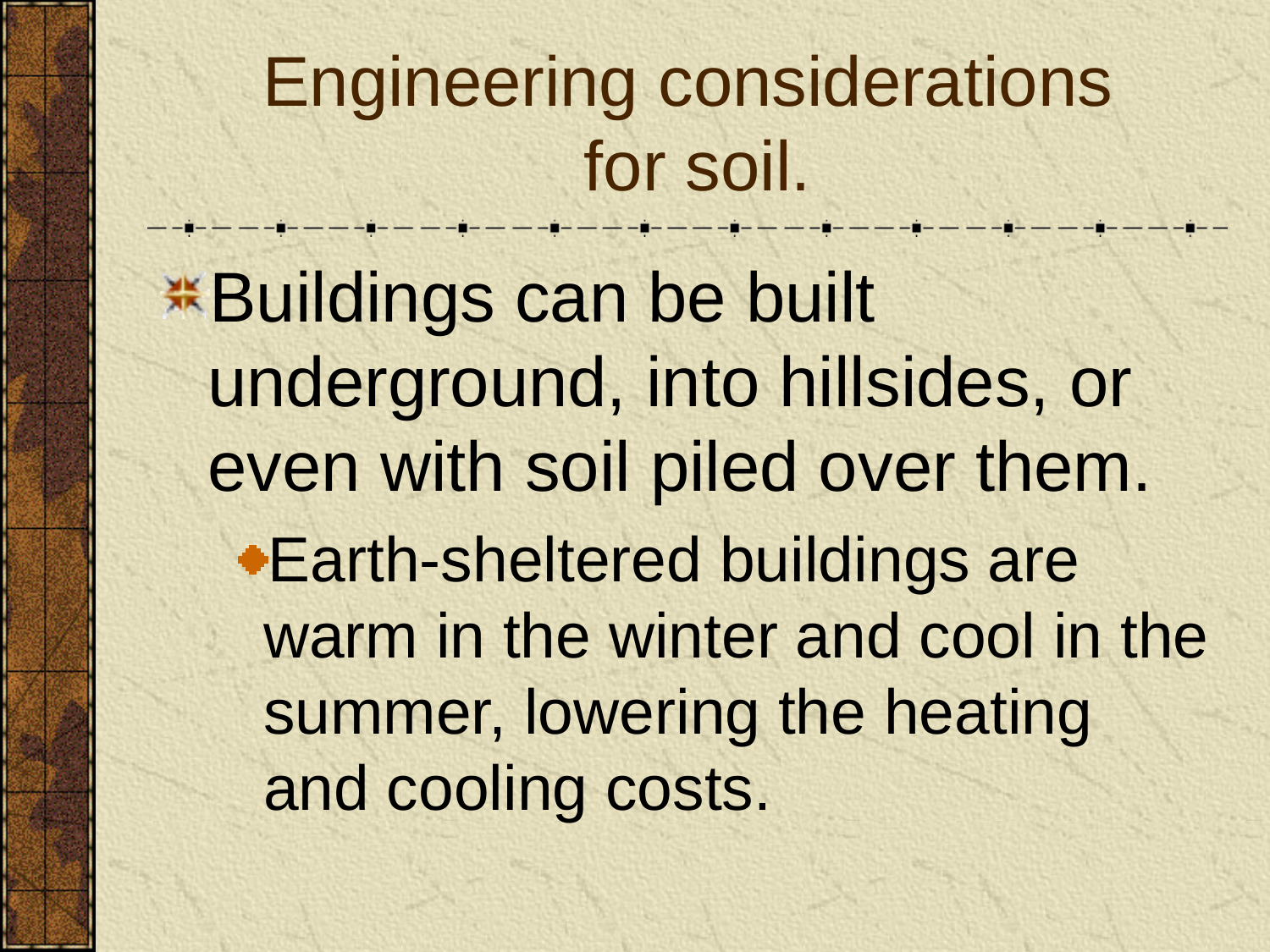

# Engineering considerations for soil.
Buildings can be built underground, into hillsides, or even with soil piled over them.
Earth-sheltered buildings are warm in the winter and cool in the summer, lowering the heating and cooling costs.